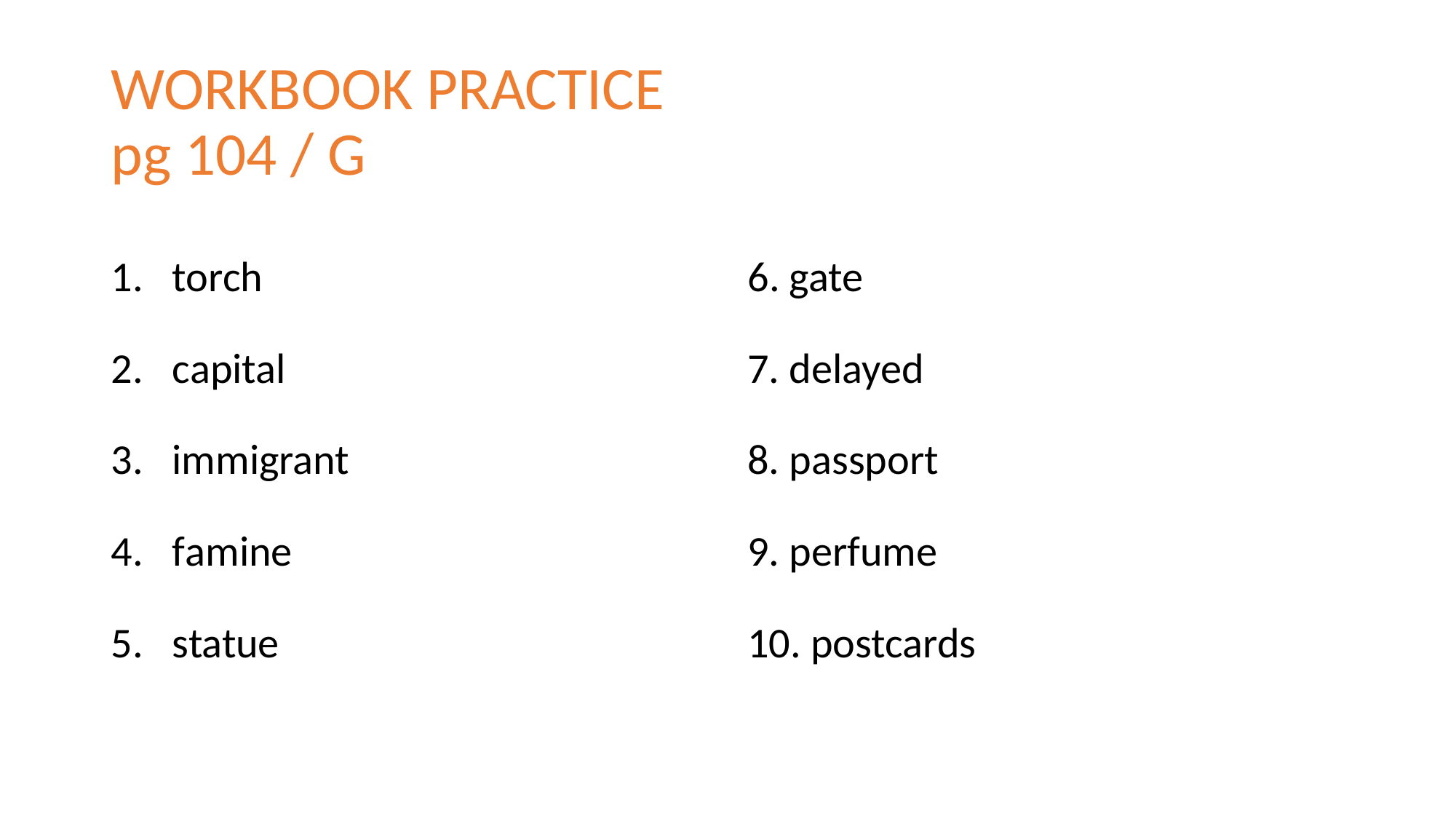

# WORKBOOK PRACTICE pg 104 / G
torch
capital
immigrant
famine
statue
6. gate
7. delayed
8. passport
9. perfume
10. postcards